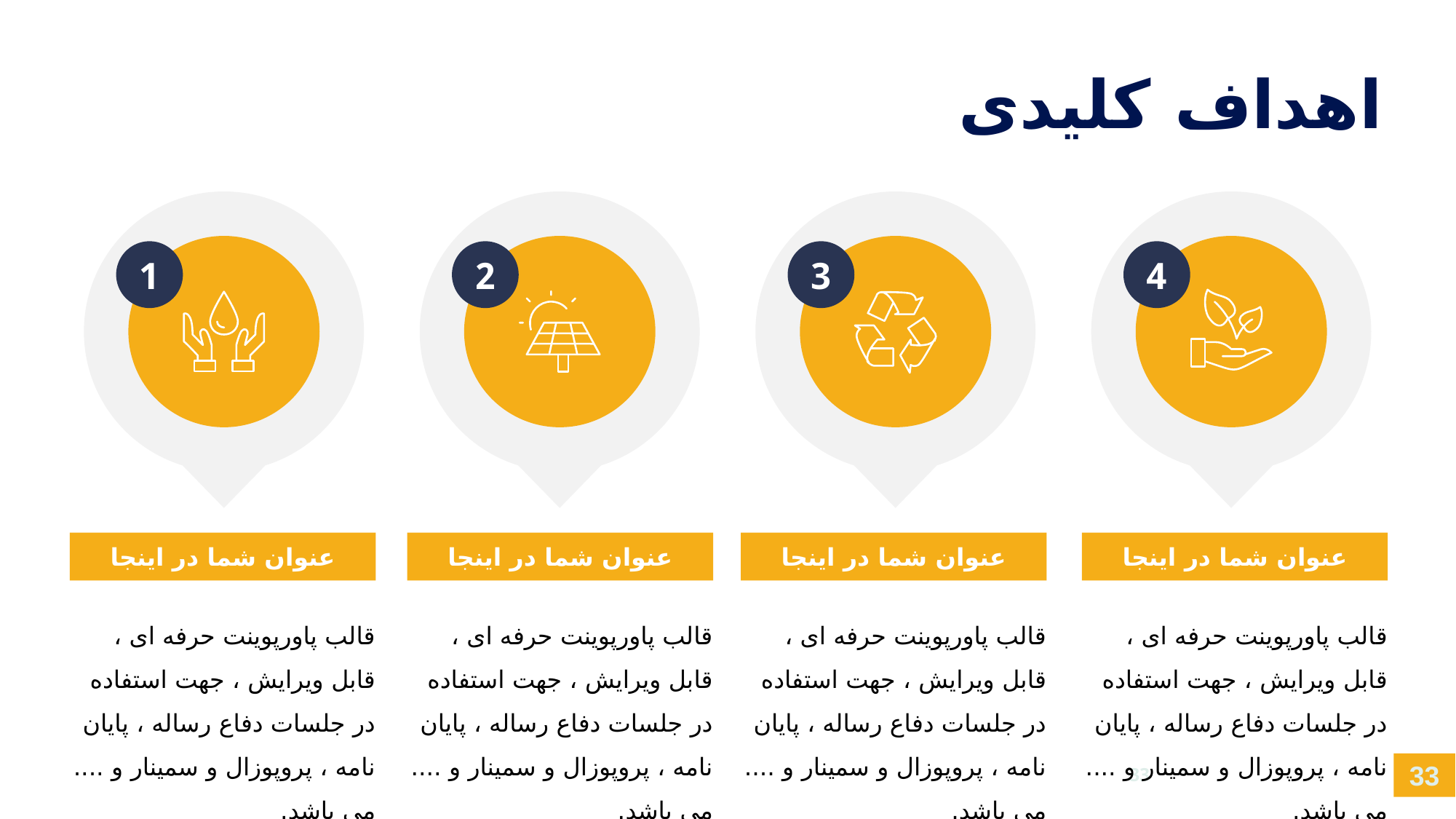

اهداف کلیدی

1
2
3
4

عنوان شما در اینجا
عنوان شما در اینجا
عنوان شما در اینجا
عنوان شما در اینجا
قالب پاورپوينت حرفه ای ، قابل ویرایش ، جهت استفاده در جلسات دفاع رساله ، پایان نامه ، پروپوزال و سمینار و .... می باشد.
قالب پاورپوينت حرفه ای ، قابل ویرایش ، جهت استفاده در جلسات دفاع رساله ، پایان نامه ، پروپوزال و سمینار و .... می باشد.
قالب پاورپوينت حرفه ای ، قابل ویرایش ، جهت استفاده در جلسات دفاع رساله ، پایان نامه ، پروپوزال و سمینار و .... می باشد.
قالب پاورپوينت حرفه ای ، قابل ویرایش ، جهت استفاده در جلسات دفاع رساله ، پایان نامه ، پروپوزال و سمینار و .... می باشد.
33
33